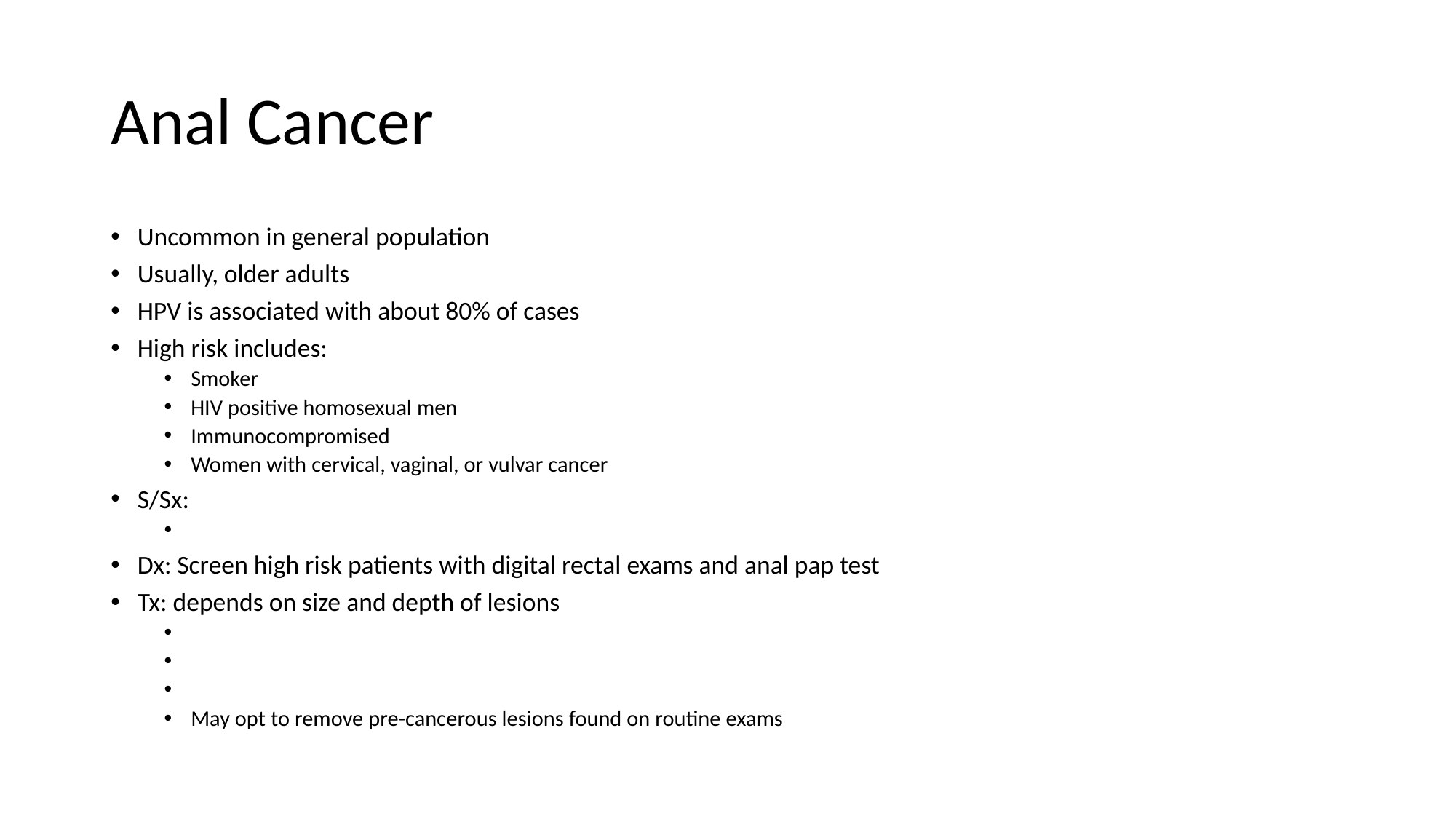

# Anal Cancer
Uncommon in general population
Usually, older adults
HPV is associated with about 80% of cases
High risk includes:
Smoker
HIV positive homosexual men
Immunocompromised
Women with cervical, vaginal, or vulvar cancer
S/Sx:

Dx: Screen high risk patients with digital rectal exams and anal pap test
Tx: depends on size and depth of lesions

May opt to remove pre-cancerous lesions found on routine exams